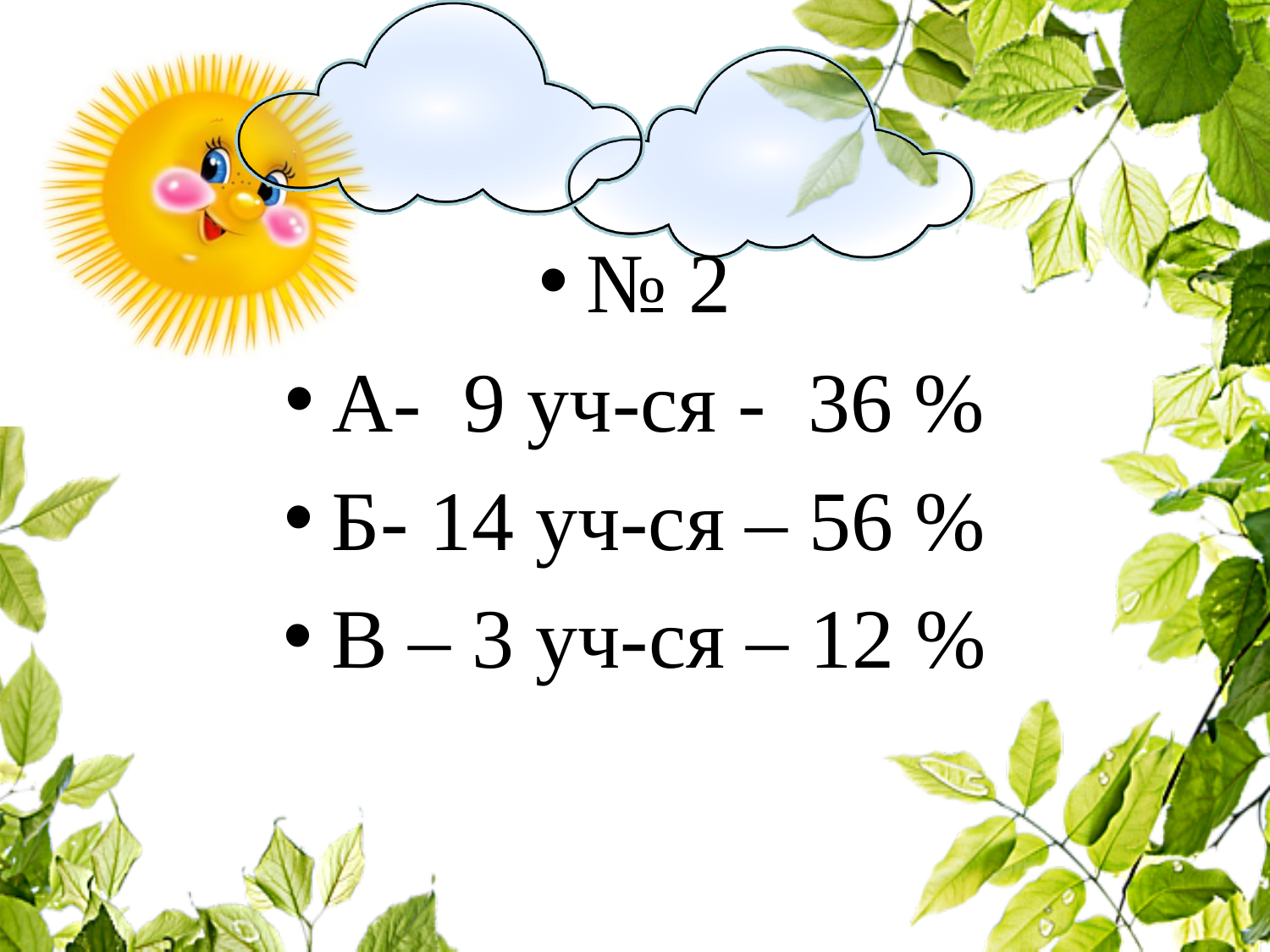

#
№ 2
А-  9 уч-ся -  36 %
Б- 14 уч-ся – 56 %
В – 3 уч-ся – 12 %